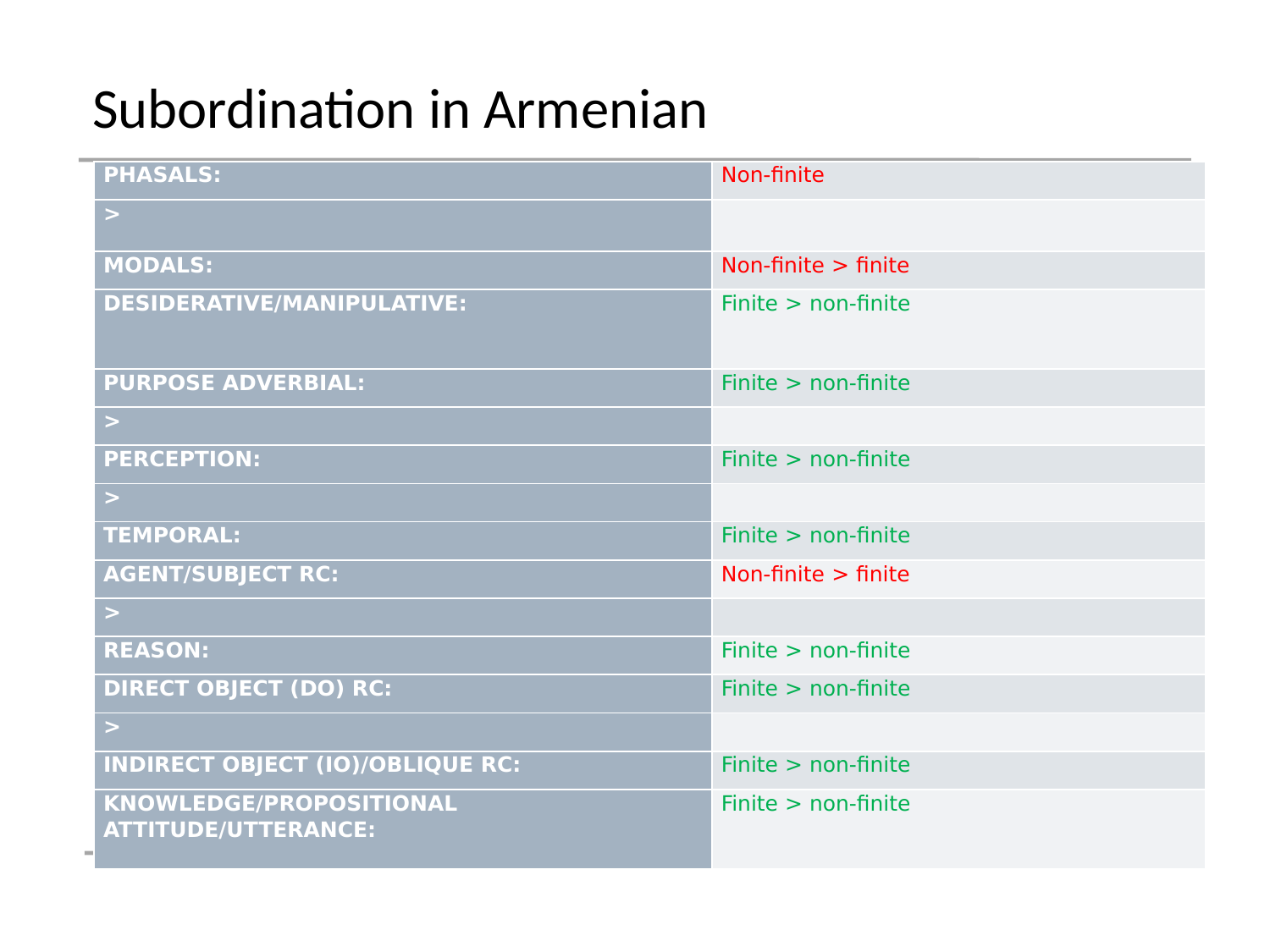

# Subordination in Armenian
| PHASALS: | Non-finite |
| --- | --- |
| > |  |
| MODALS: | Non-finite > finite |
| DESIDERATIVE/MANIPULATIVE: | Finite > non-finite |
| PURPOSE ADVERBIAL: | Finite > non-finite |
| > |  |
| PERCEPTION: | Finite > non-finite |
| > |  |
| TEMPORAL: | Finite > non-finite |
| AGENT/SUBJECT RC: | Non-finite > finite |
| > |  |
| REASON: | Finite > non-finite |
| DIRECT OBJECT (DO) RC: | Finite > non-finite |
| > |  |
| INDIRECT OBJECT (IO)/OBLIQUE RC: | Finite > non-finite |
| KNOWLEDGE/PROPOSITIONAL ATTITUDE/UTTERANCE: | Finite > non-finite |